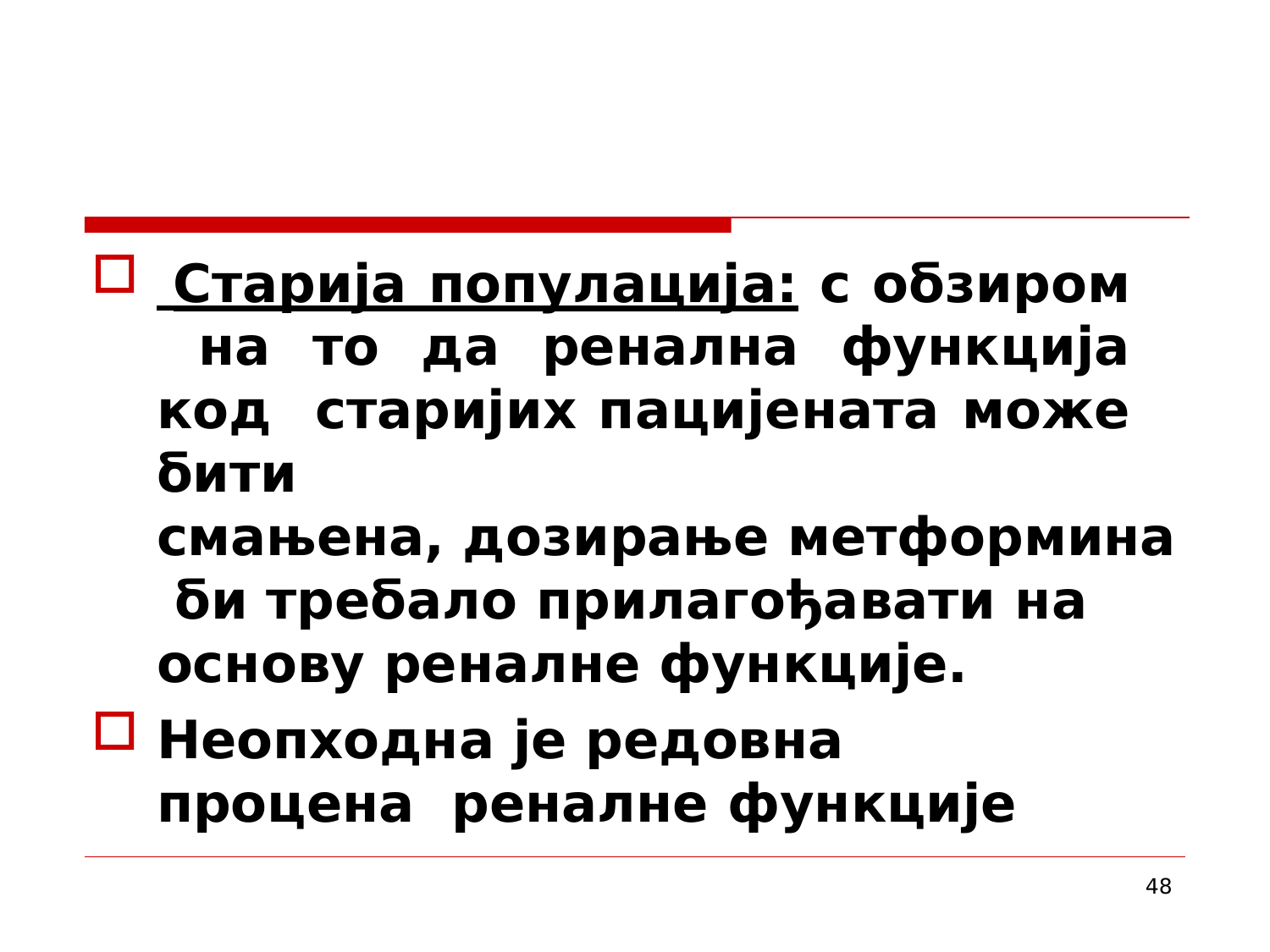

Старија популација: с обзиром  на то да ренална функција код  старијих пацијената може бити
смањена, дозирање метформина  би требало прилагођавати на
основу реналне функције.
Неопходна је редовна процена  реналне функције

48